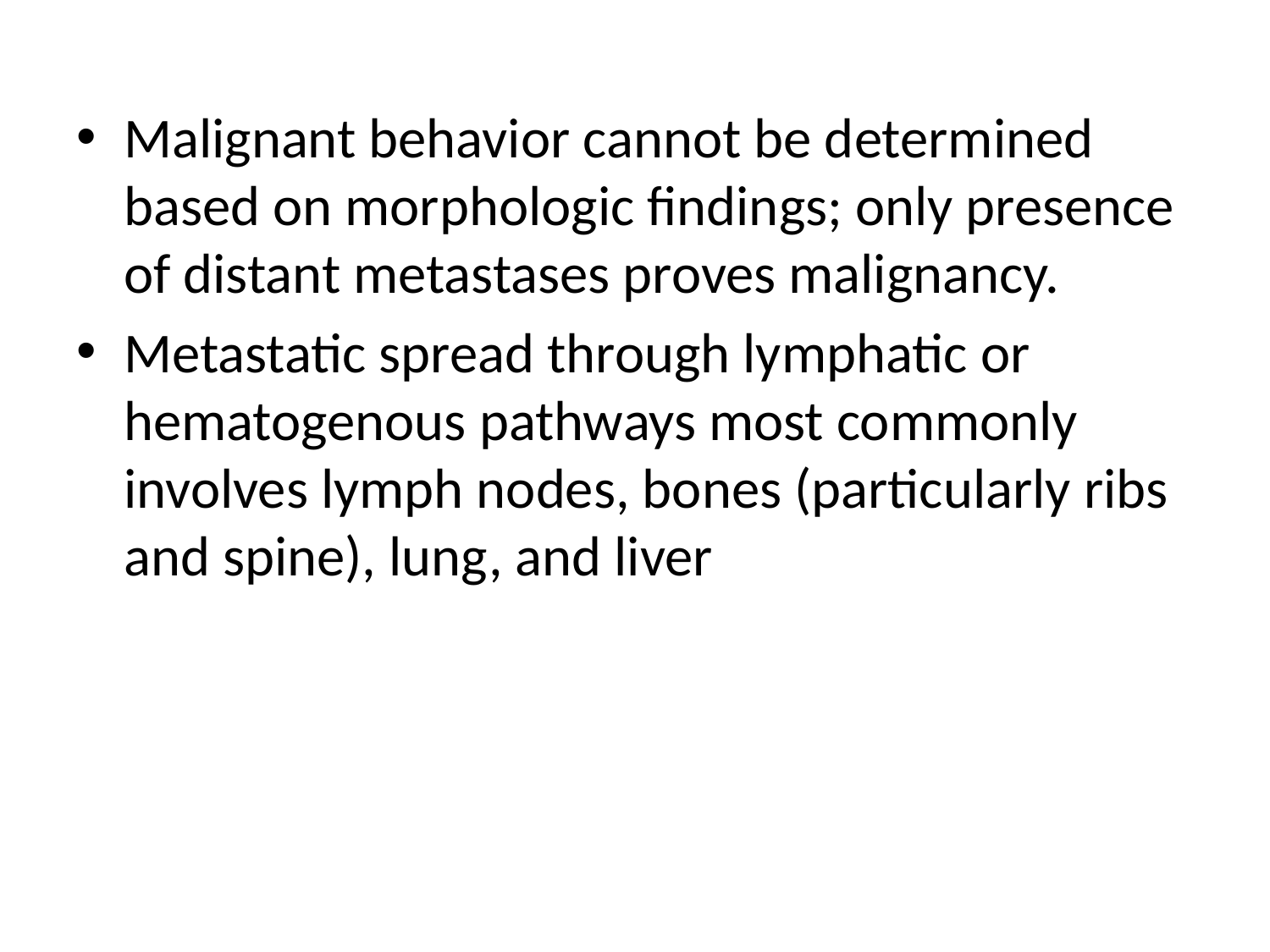

Malignant behavior cannot be determined based on morphologic findings; only presence of distant metastases proves malignancy.
Metastatic spread through lymphatic or hematogenous pathways most commonly involves lymph nodes, bones (particularly ribs and spine), lung, and liver